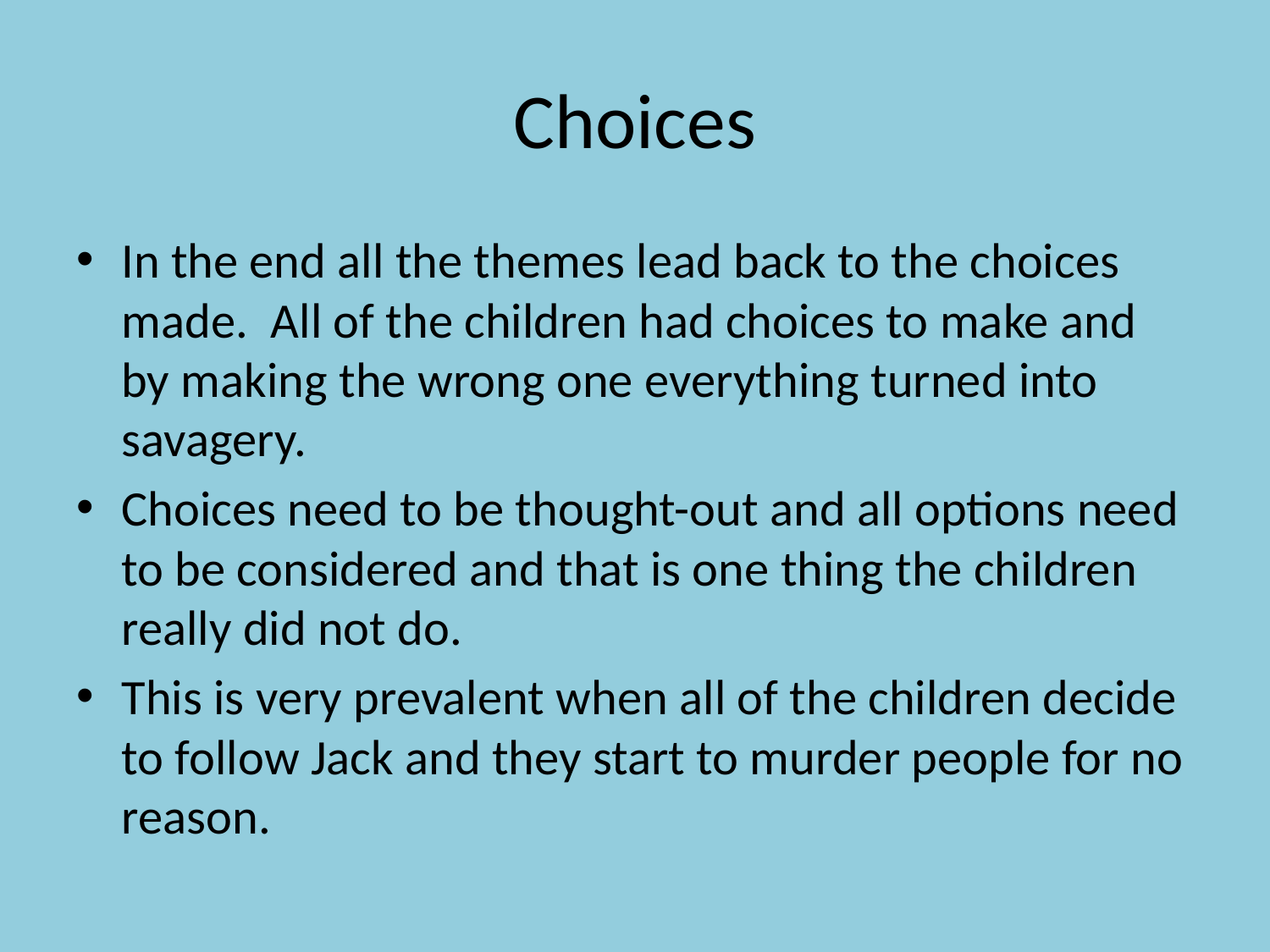

# Choices
In the end all the themes lead back to the choices made.  All of the children had choices to make and by making the wrong one everything turned into savagery.
Choices need to be thought-out and all options need to be considered and that is one thing the children really did not do.
This is very prevalent when all of the children decide to follow Jack and they start to murder people for no reason.